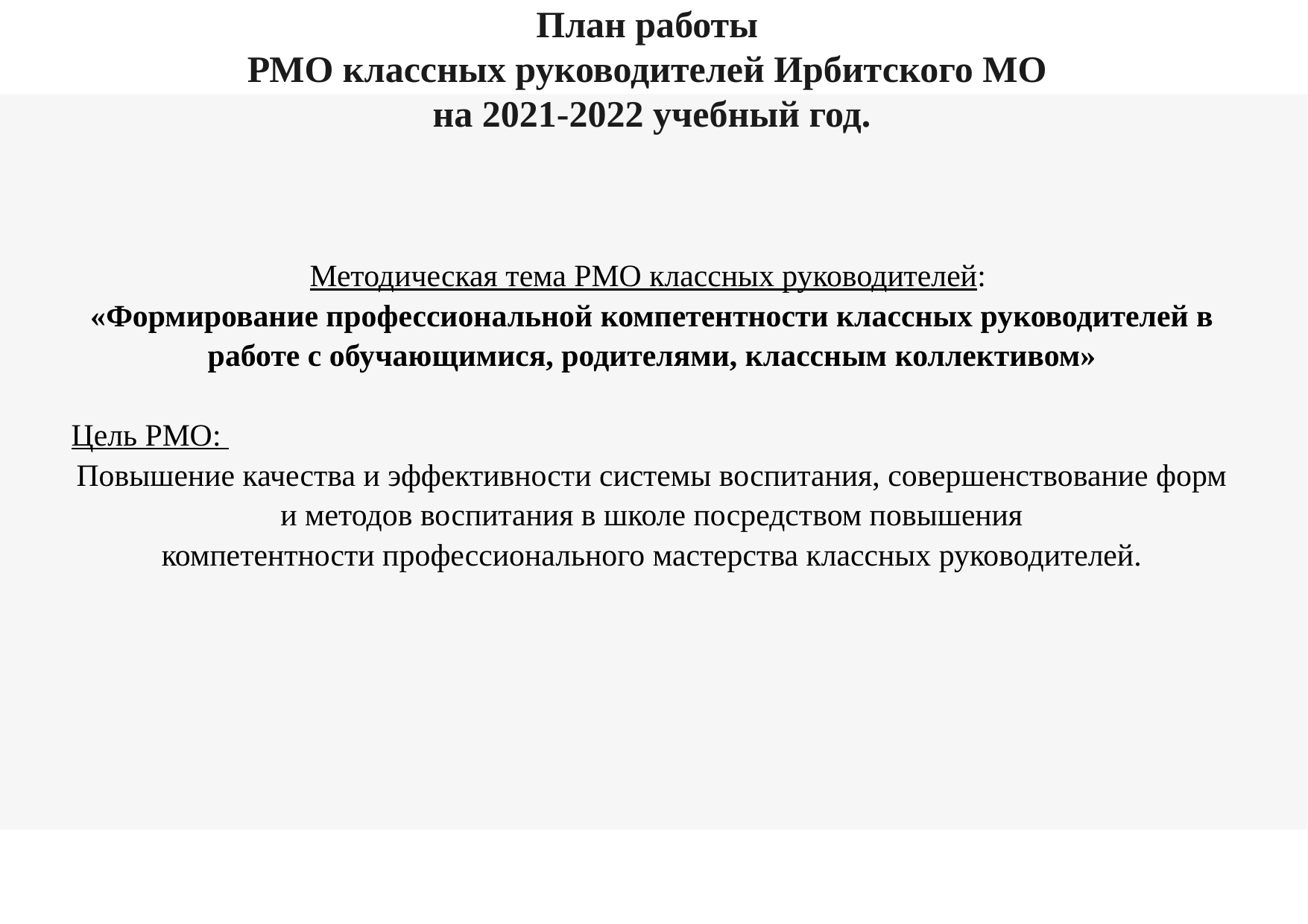

# План работы РМО классных руководителей Ирбитского МО на 2021-2022 учебный год.
Методическая тема РМО классных руководителей:
«Формирование профессиональной компетентности классных руководителей в работе с обучающимися, родителями, классным коллективом»

Цель РМО:
Повышение качества и эффективности системы воспитания, совершенствование форм и методов воспитания в школе посредством повышения
компетентности профессионального мастерства классных руководителей.